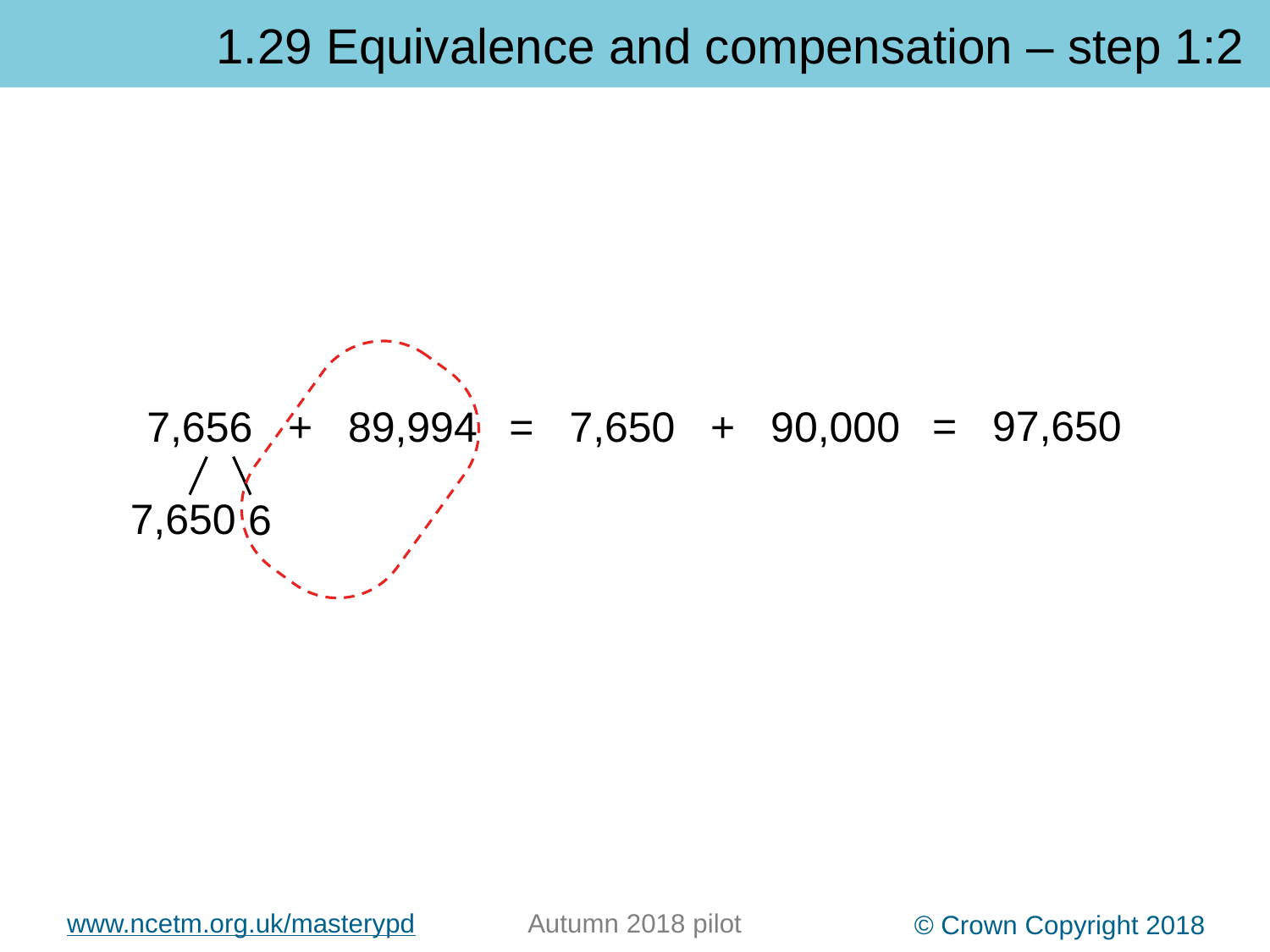

1.29 Equivalence and compensation – step 1:2

=   97,650
7,656   +   89,994
=   7,650   +   90,000
7,650
6